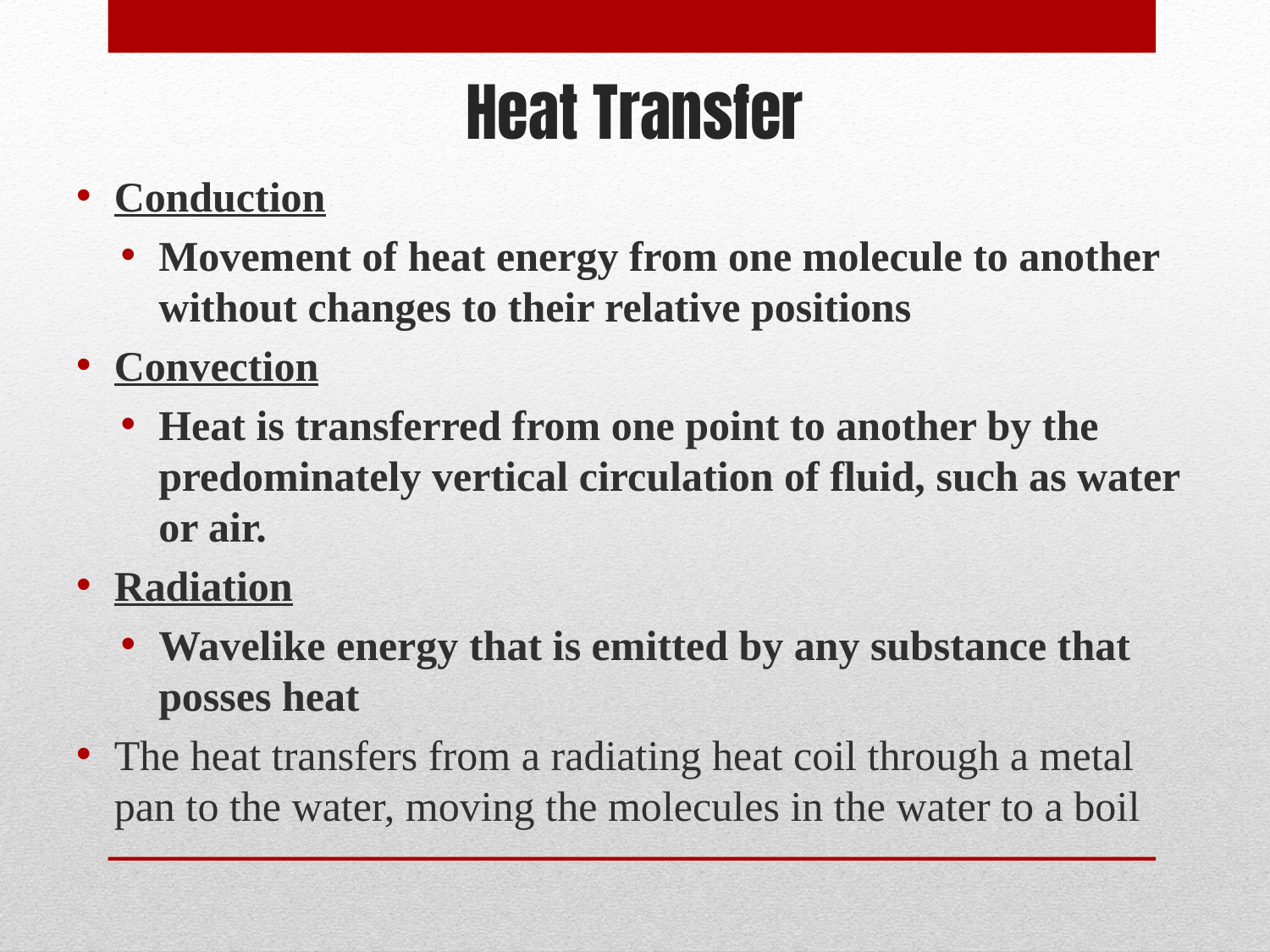

Heat Transfer
Conduction
Movement of heat energy from one molecule to another without changes to their relative positions
Convection
Heat is transferred from one point to another by the predominately vertical circulation of fluid, such as water or air.
Radiation
Wavelike energy that is emitted by any substance that posses heat
The heat transfers from a radiating heat coil through a metal pan to the water, moving the molecules in the water to a boil